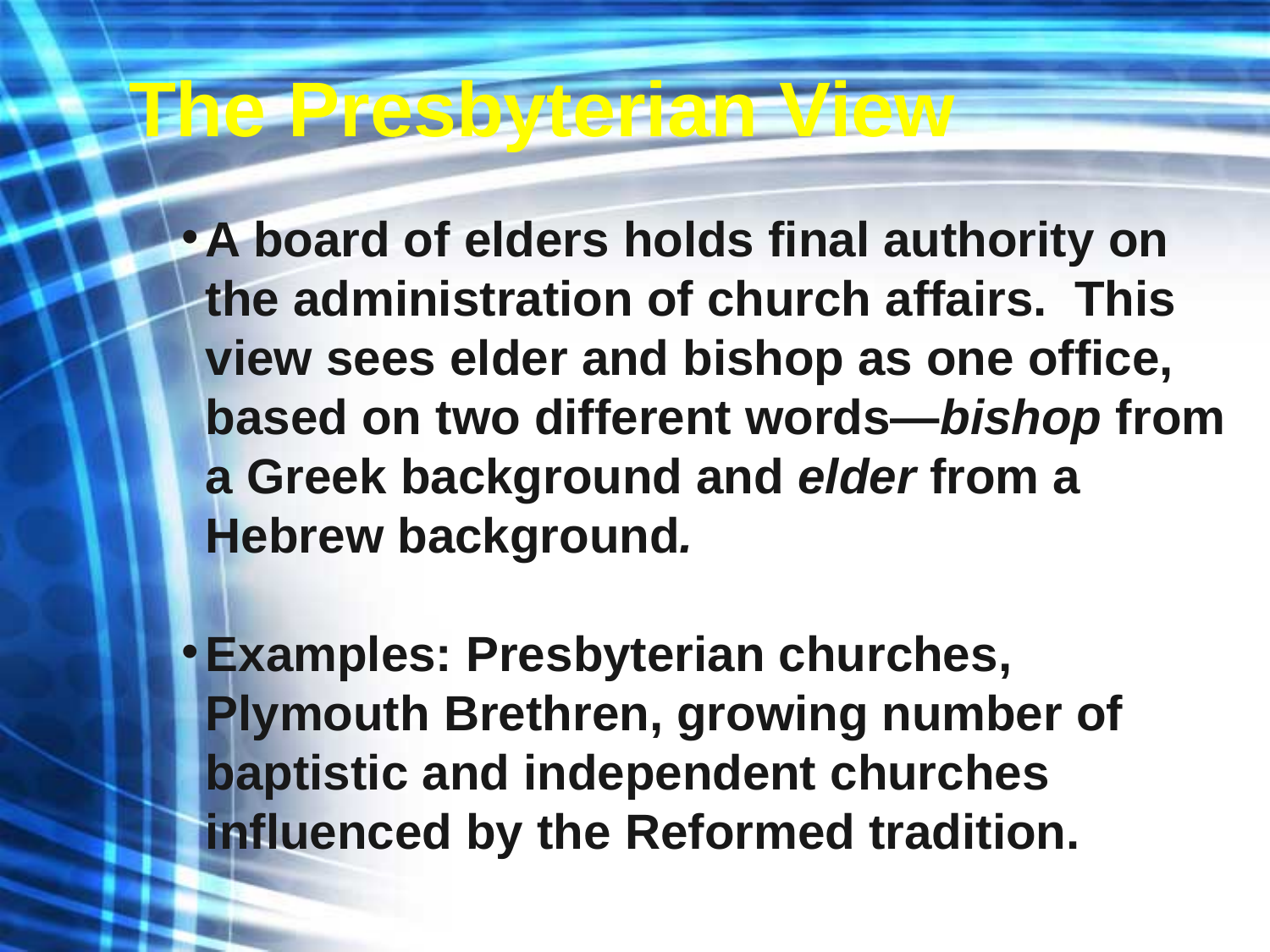

The Presbyterian View

A board of elders holds final authority on the administration of church affairs.  This view sees elder and bishop as one office, based on two different words—bishop from a Greek background and elder from a Hebrew background.

Examples: Presbyterian churches, Plymouth Brethren, growing number of baptistic and independent churches influenced by the Reformed tradition.